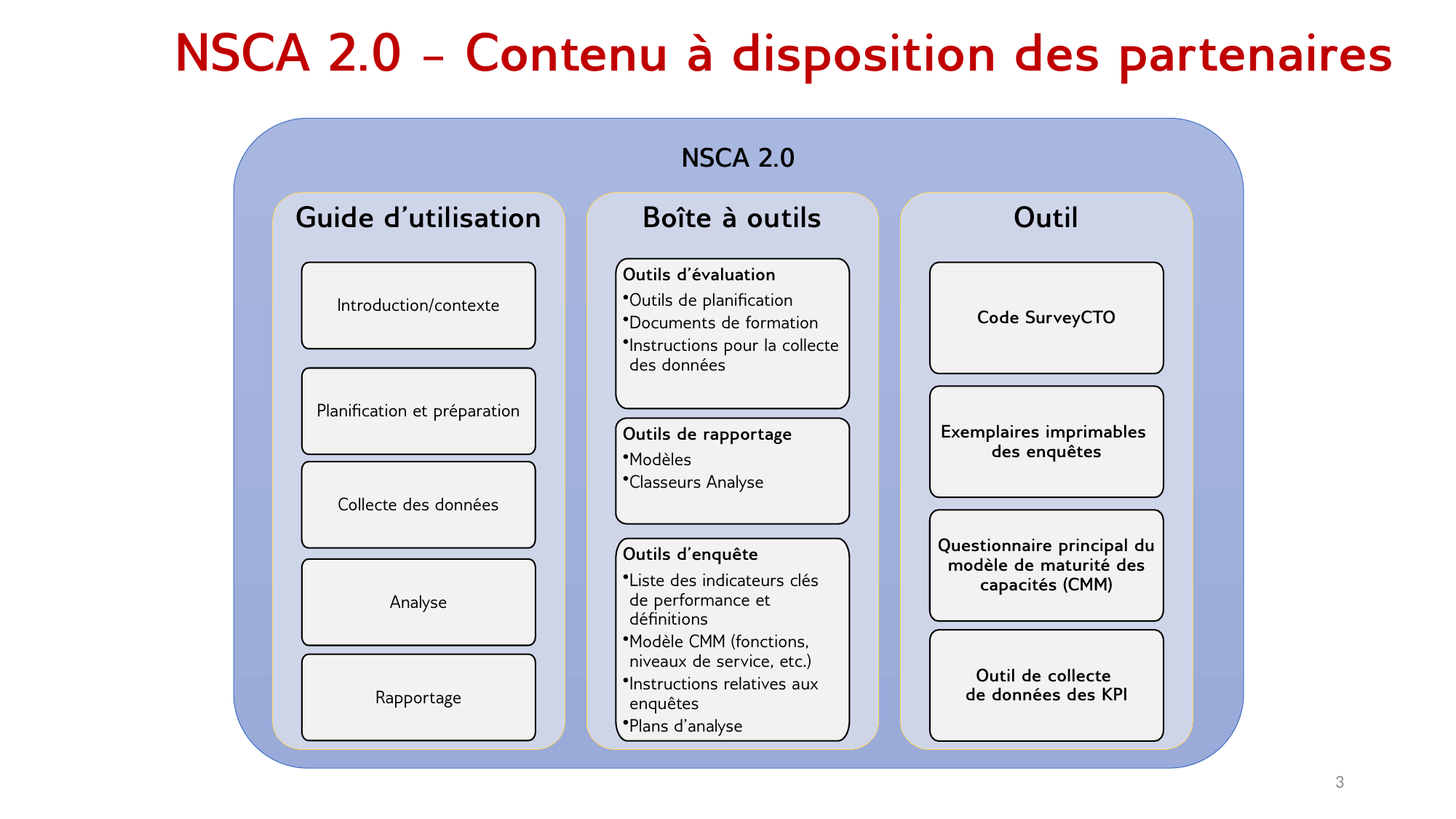

# NSCA 2.0 – Contenu à disposition des partenaires
NSCA 2.0
Guide d’utilisation
Boîte à outils
Outil
Outils d’évaluation
Outils de planification
Documents de formation
Instructions pour la collecte des données
Code SurveyCTO
Exemplaires imprimables
des enquêtes
Outils de rapportage
Modèles
Classeurs Analyse
Questionnaire principal du modèle de maturité des capacités (CMM)
Outils d’enquête
Liste des indicateurs clés de performance et définitions
Modèle CMM (fonctions, niveaux de service, etc.)
Instructions relatives aux enquêtes
Plans d’analyse
Outil de collecte
de données des KPI
Introduction/contexte
Planification et préparation
Collecte des données
Analyse
Rapportage
3